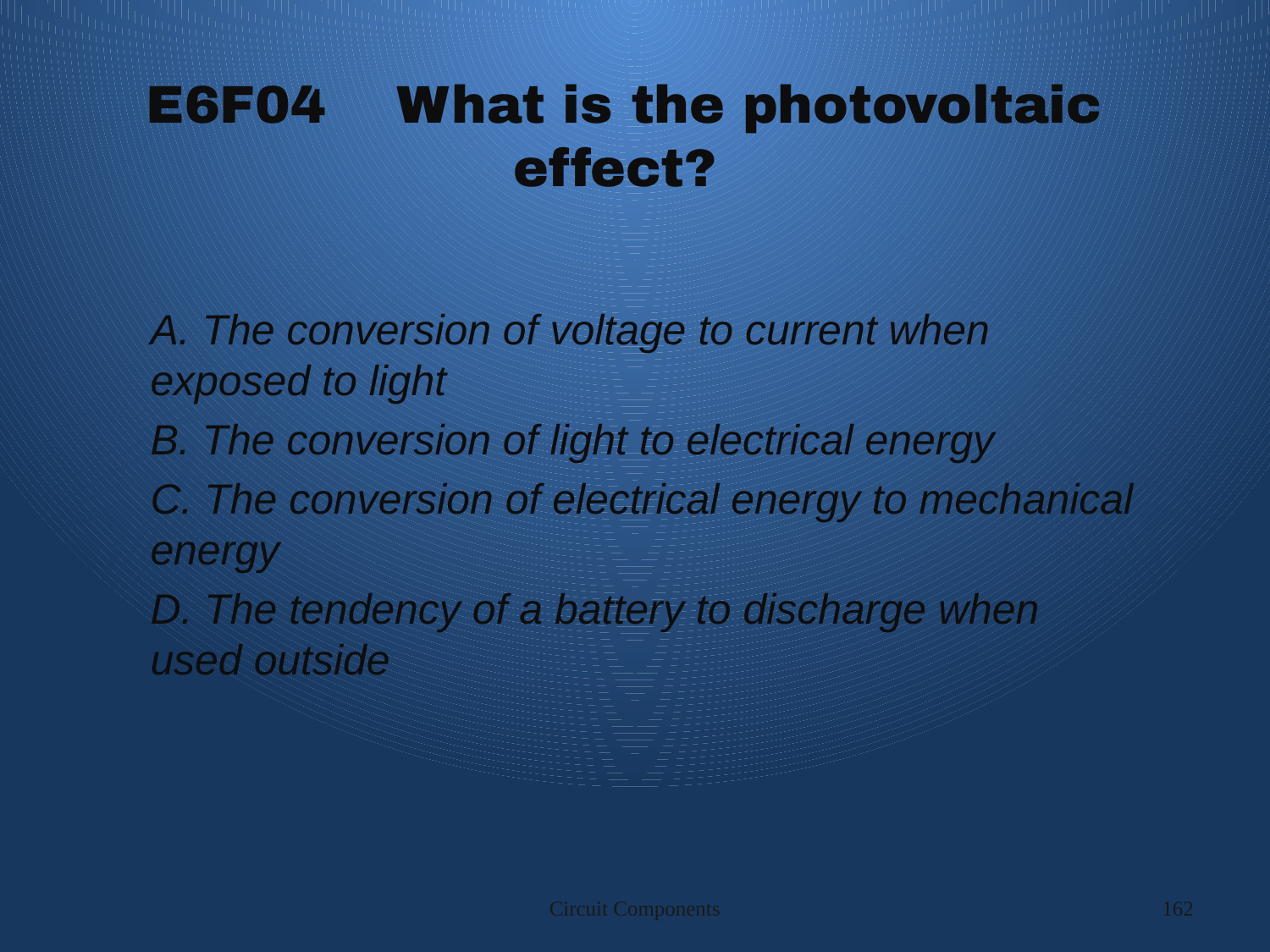

# E6F04    What is the photovoltaic effect?
A. The conversion of voltage to current when exposed to light
B. The conversion of light to electrical energy
C. The conversion of electrical energy to mechanical energy
D. The tendency of a battery to discharge when used outside
Circuit Components
162